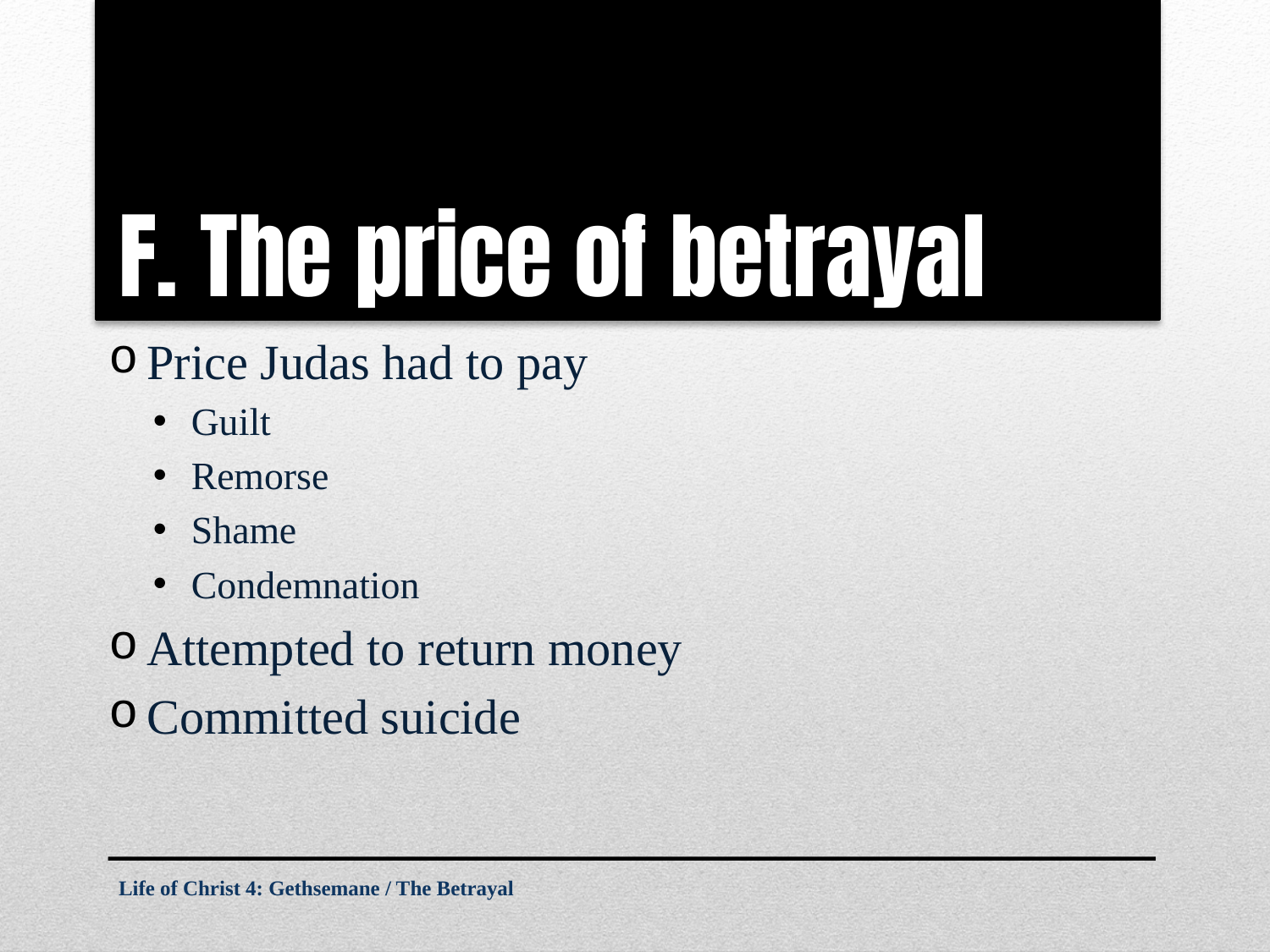

# F. The price of betrayal
Price Judas had to pay
Guilt
Remorse
Shame
Condemnation
Attempted to return money
Committed suicide
Life of Christ 4: Gethsemane / The Betrayal